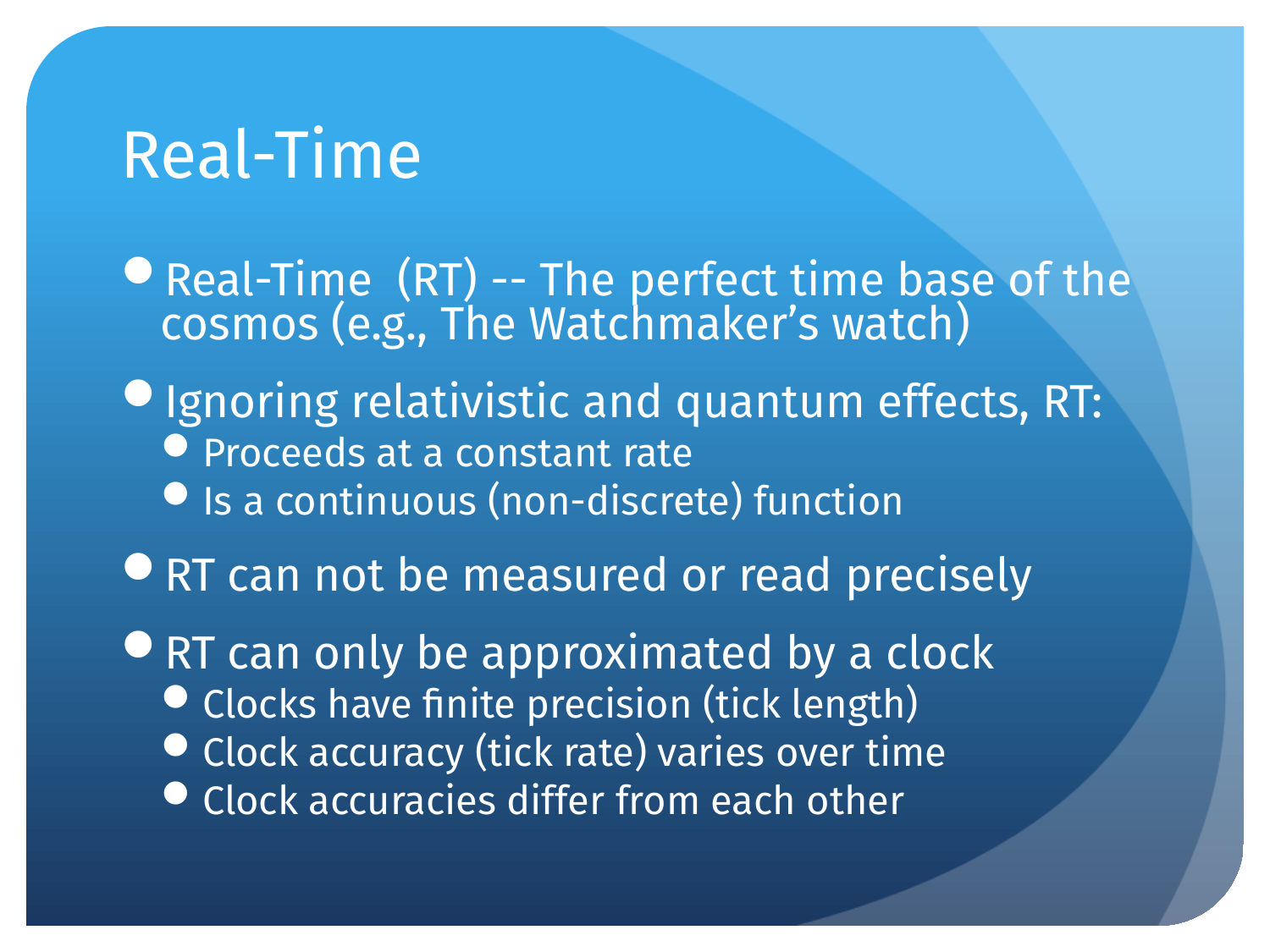

# Real-Time
Real-Time  (RT) -- The perfect time base of the cosmos (e.g., The Watchmaker’s watch)
Ignoring relativistic and quantum effects, RT:
Proceeds at a constant rate
Is a continuous (non-discrete) function
RT can not be measured or read precisely
RT can only be approximated by a clock
Clocks have finite precision (tick length)
Clock accuracy (tick rate) varies over time
Clock accuracies differ from each other